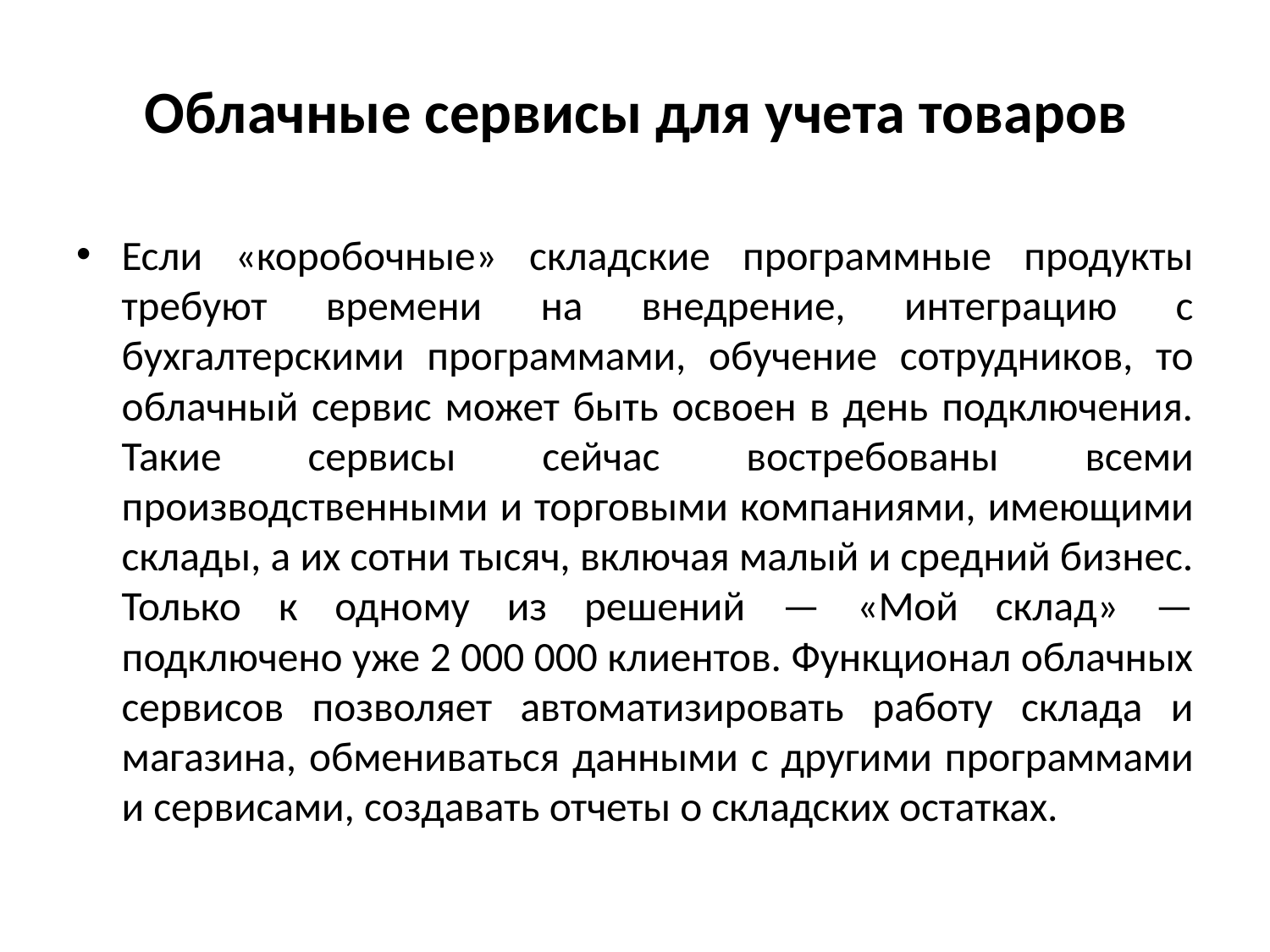

# Облачные сервисы для учета товаров
Если «коробочные» складские программные продукты требуют времени на внедрение, интеграцию с бухгалтерскими программами, обучение сотрудников, то облачный сервис может быть освоен в день подключения. Такие сервисы сейчас востребованы всеми производственными и торговыми компаниями, имеющими склады, а их сотни тысяч, включая малый и средний бизнес. Только к одному из решений — «Мой склад» — подключено уже 2 000 000 клиентов. Функционал облачных сервисов позволяет автоматизировать работу склада и магазина, обмениваться данными с другими программами и сервисами, создавать отчеты о складских остатках.